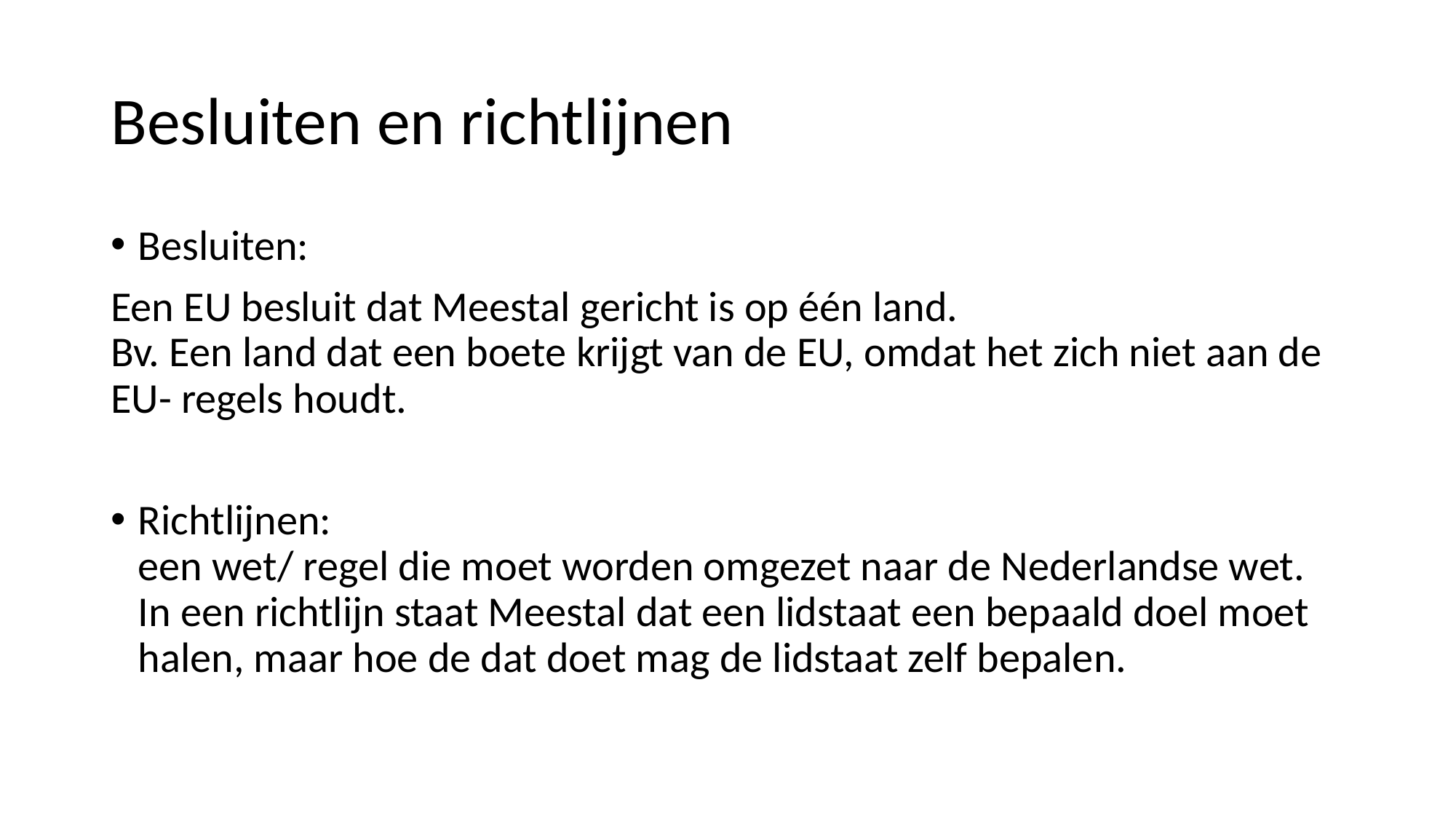

# Besluiten en richtlijnen
Besluiten:
Een EU besluit dat Meestal gericht is op één land.
Bv. Een land dat een boete krijgt van de EU, omdat het zich niet aan de EU- regels houdt.

Richtlijnen:
een wet/ regel die moet worden omgezet naar de Nederlandse wet.
In een richtlijn staat Meestal dat een lidstaat een bepaald doel moet halen, maar hoe de dat doet mag de lidstaat zelf bepalen.